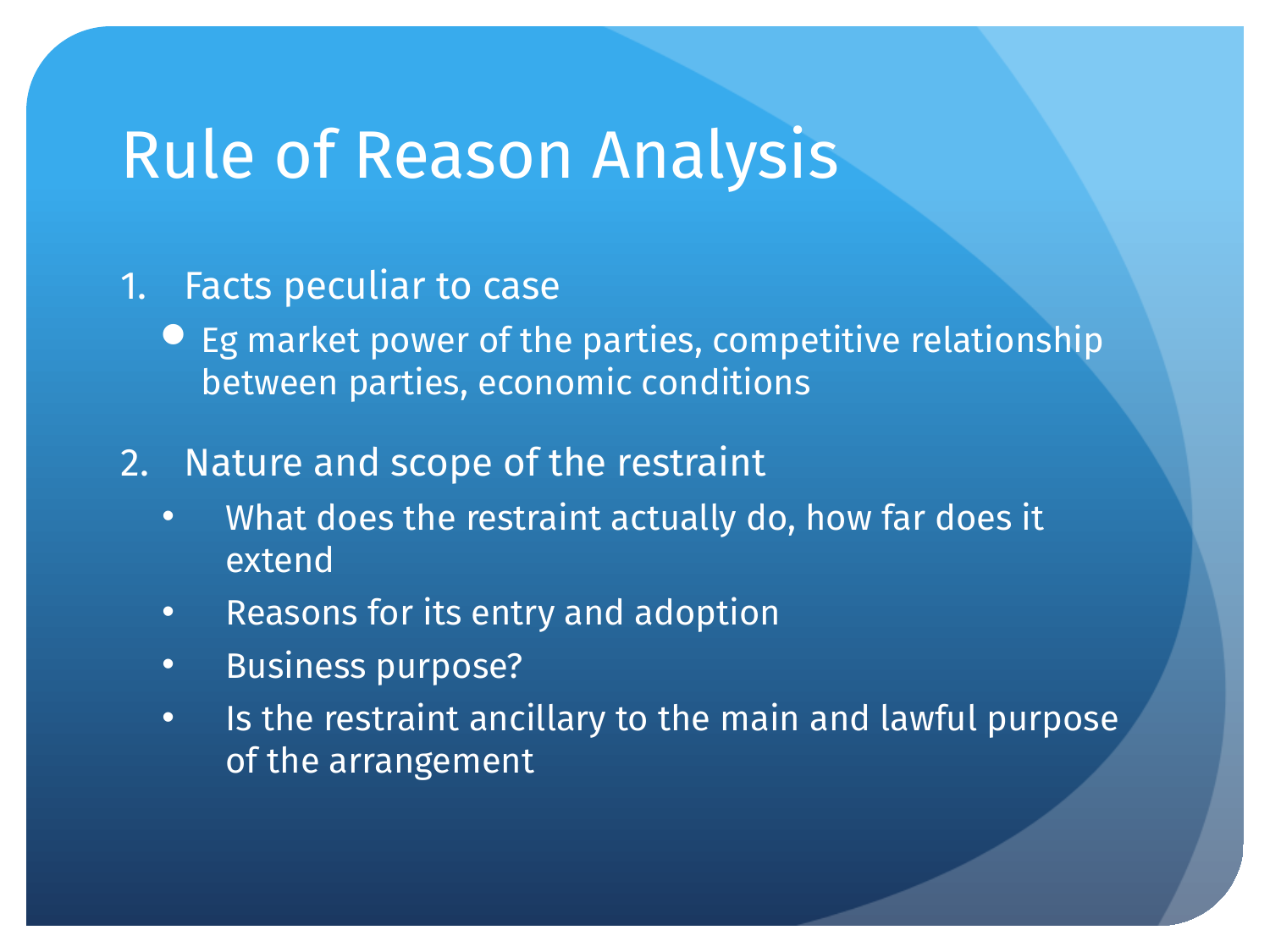

# Rule of Reason Analysis
Facts peculiar to case
Eg market power of the parties, competitive relationship between parties, economic conditions
Nature and scope of the restraint
What does the restraint actually do, how far does it extend
Reasons for its entry and adoption
Business purpose?
Is the restraint ancillary to the main and lawful purpose of the arrangement